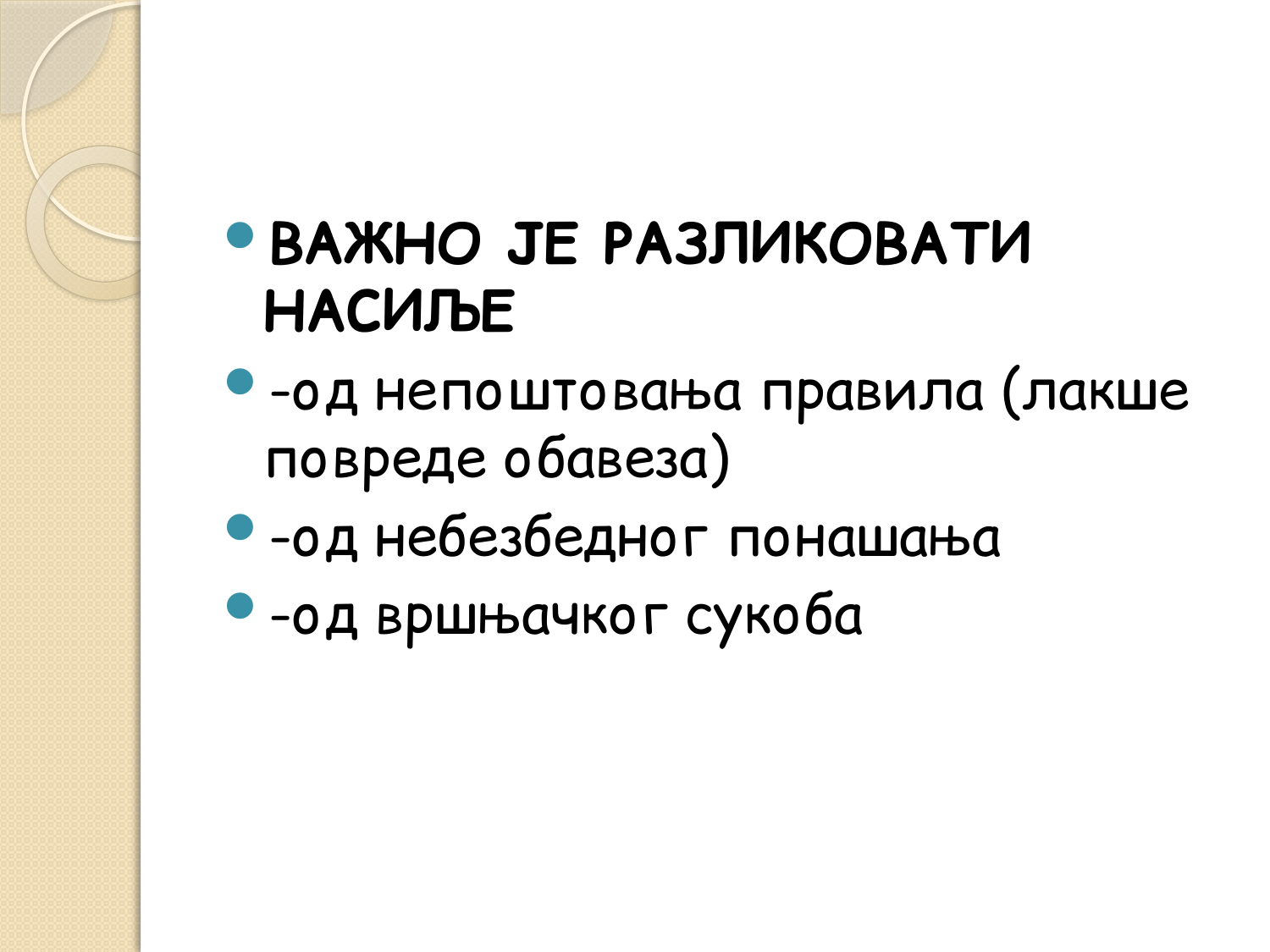

#
ВАЖНО ЈЕ РАЗЛИКОВАТИ НАСИЉЕ
-од непоштовања правила (лакше повреде обавеза)
-од небезбедног понашања
-од вршњачког сукоба